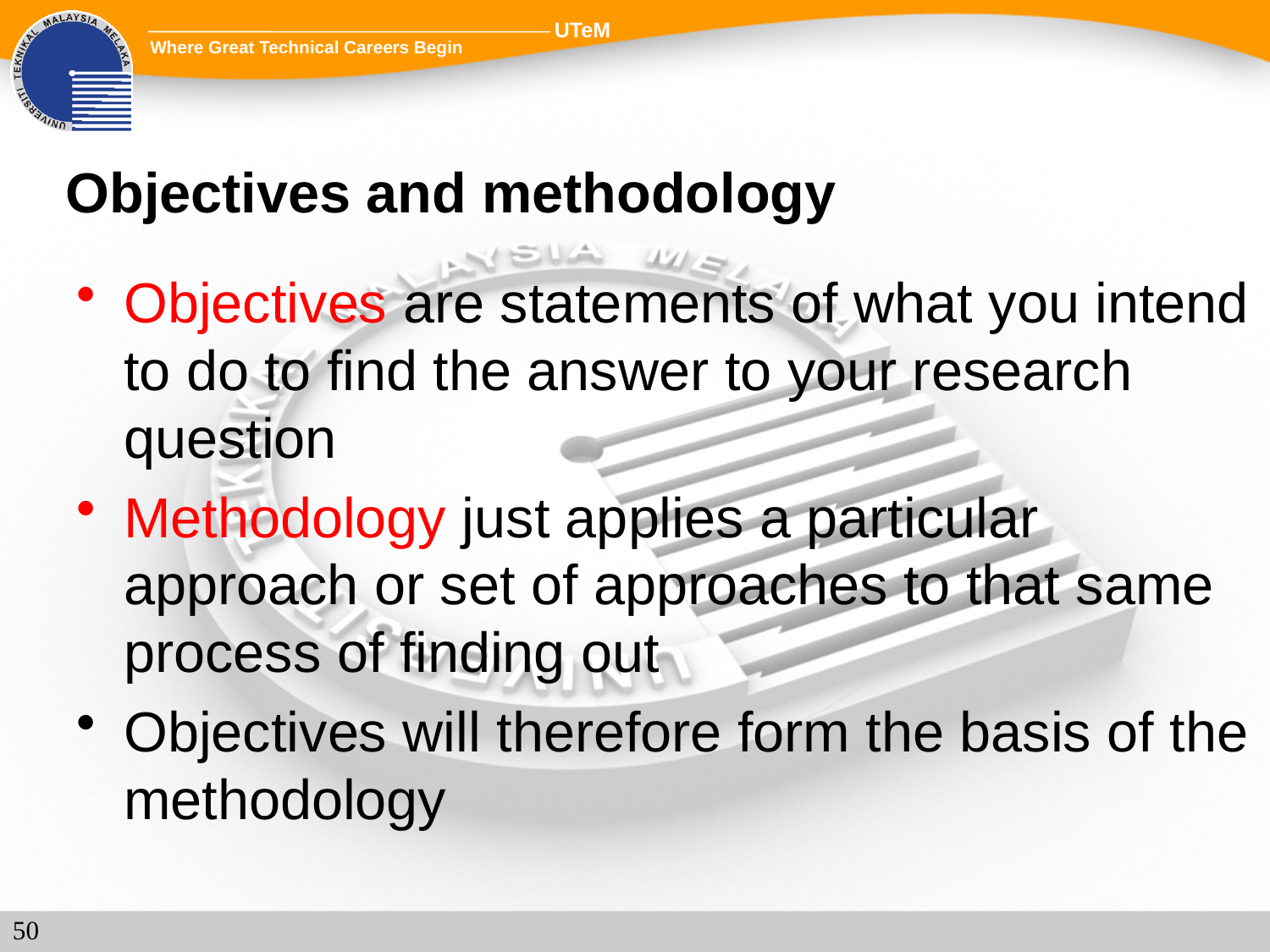

# Objectives and methodology
Objectives are statements of what you intend to do to find the answer to your research question
Methodology just applies a particular approach or set of approaches to that same process of finding out
Objectives will therefore form the basis of the methodology